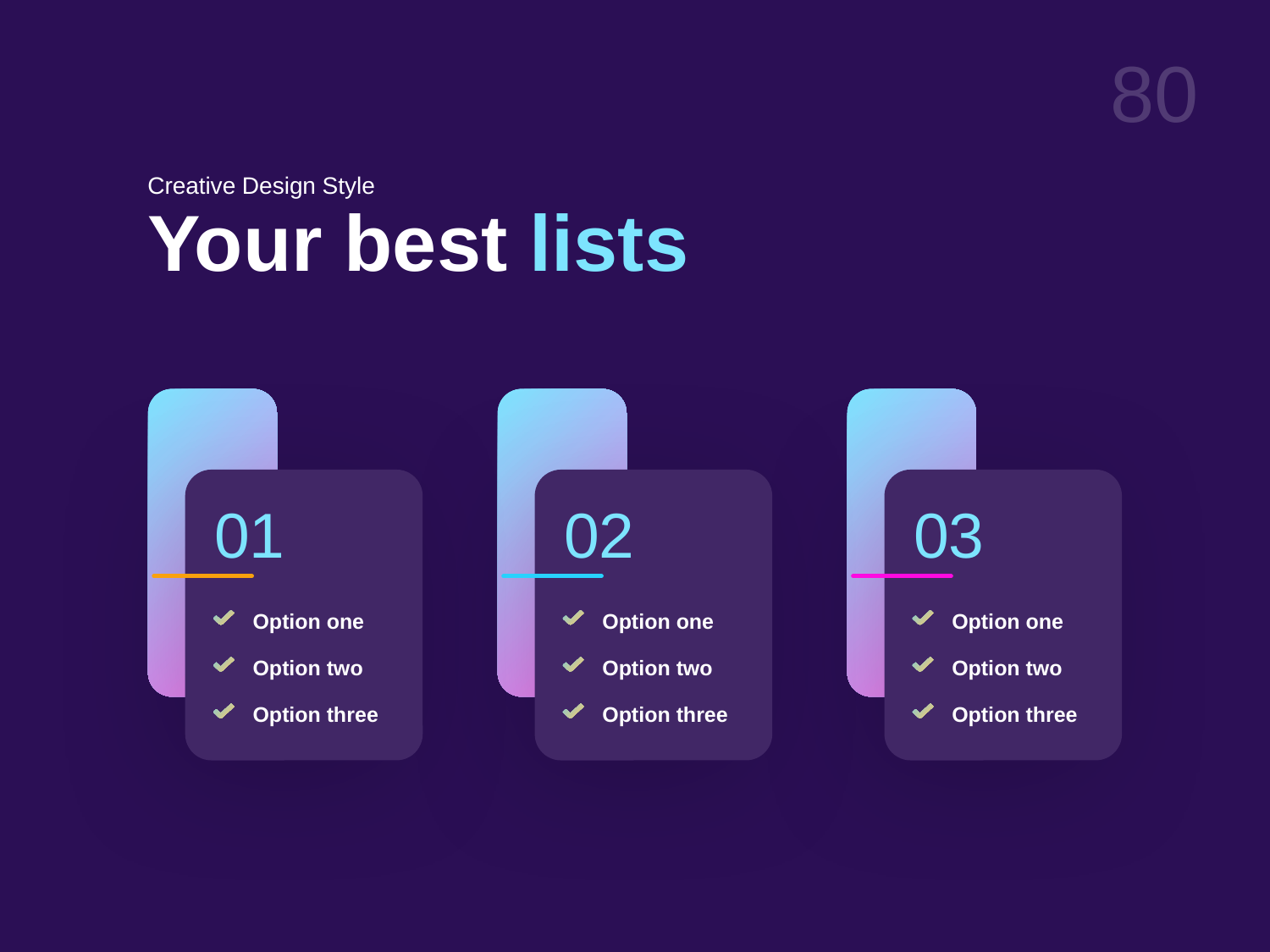

Creative Design Style
Your best lists

01
02
03
Option one

Option one

Option one

Option two

Option two

Option two

Option three

Option three

Option three